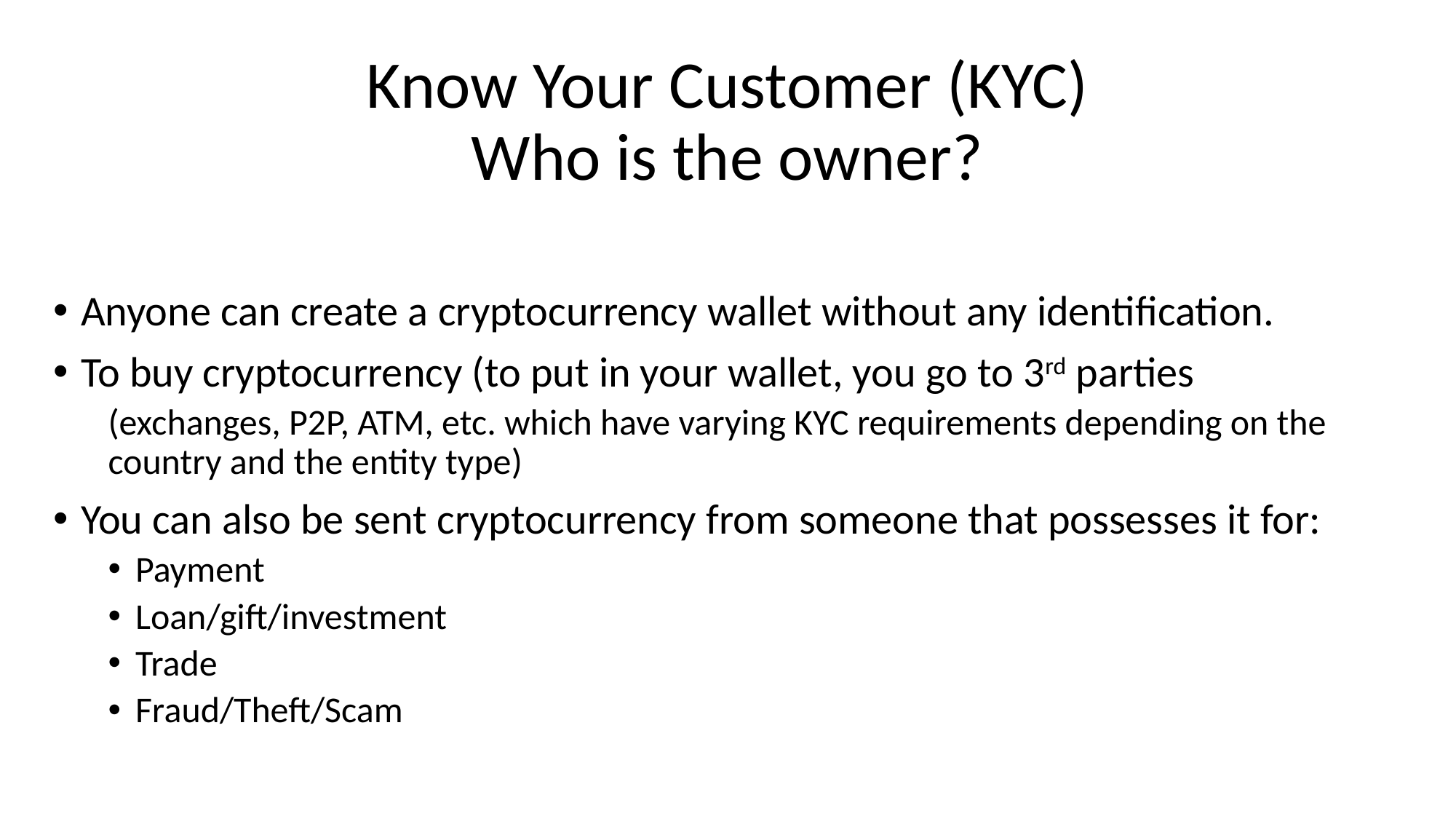

# Know Your Customer (KYC) Who is the owner?

Anyone can create a cryptocurrency wallet without any identification.
To buy cryptocurrency (to put in your wallet, you go to 3rd parties
(exchanges, P2P, ATM, etc. which have varying KYC requirements depending on the country and the entity type)
You can also be sent cryptocurrency from someone that possesses it for:
Payment
Loan/gift/investment
Trade
Fraud/Theft/Scam